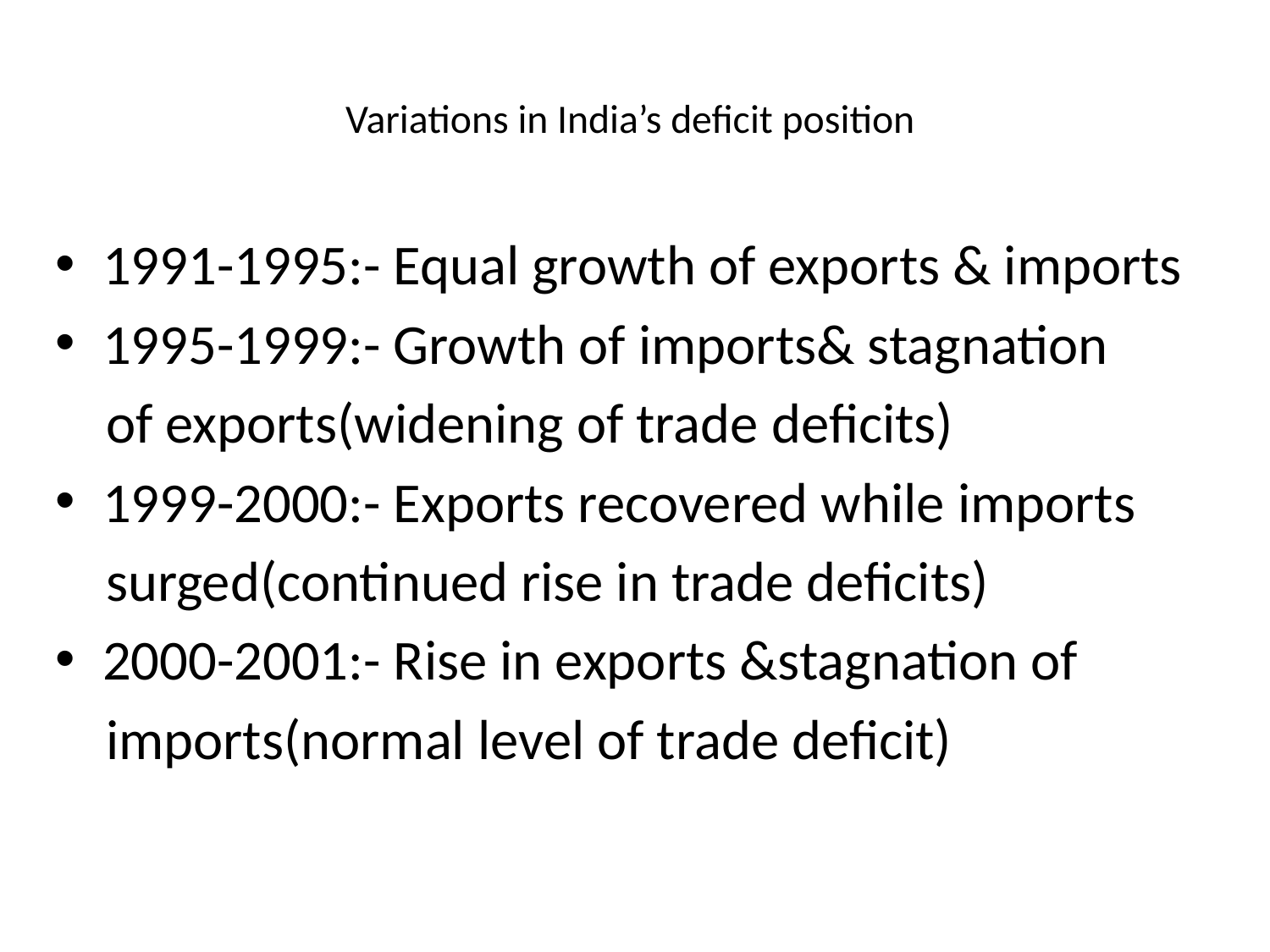

# Variations in India’s deficit position
1991-1995:- Equal growth of exports & imports
1995-1999:- Growth of imports& stagnation
    of exports(widening of trade deficits)
1999-2000:- Exports recovered while imports
    surged(continued rise in trade deficits)
2000-2001:- Rise in exports &stagnation of
    imports(normal level of trade deficit)